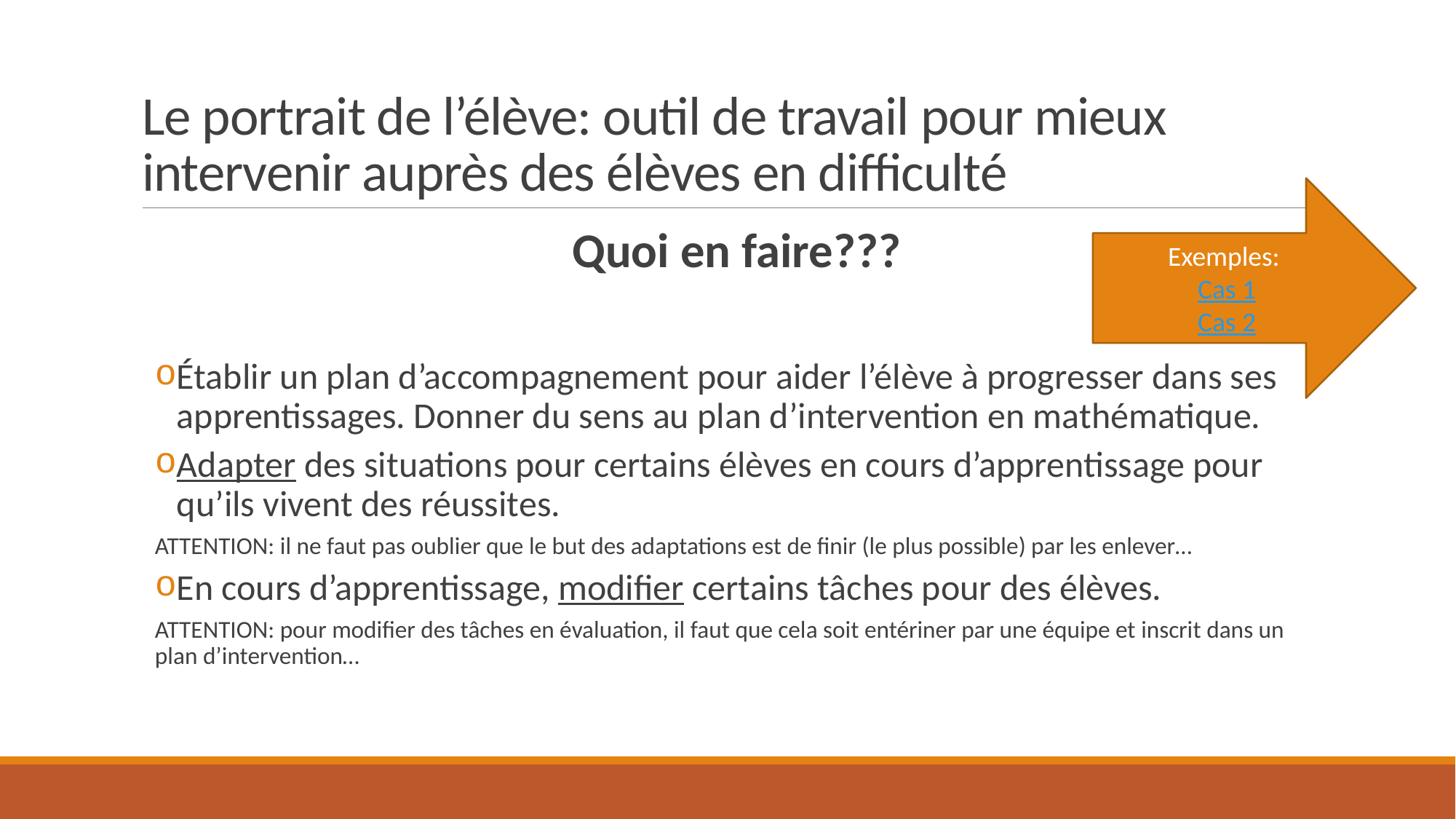

# Le portrait de l’élève: outil de travail pour mieux intervenir auprès des élèves en difficulté
Exemples:
Cas 1
Cas 2
Quoi en faire???

Établir un plan d’accompagnement pour aider l’élève à progresser dans ses apprentissages. Donner du sens au plan d’intervention en mathématique.
Adapter des situations pour certains élèves en cours d’apprentissage pour qu’ils vivent des réussites.
ATTENTION: il ne faut pas oublier que le but des adaptations est de finir (le plus possible) par les enlever…
En cours d’apprentissage, modifier certains tâches pour des élèves.
ATTENTION: pour modifier des tâches en évaluation, il faut que cela soit entériner par une équipe et inscrit dans un plan d’intervention…